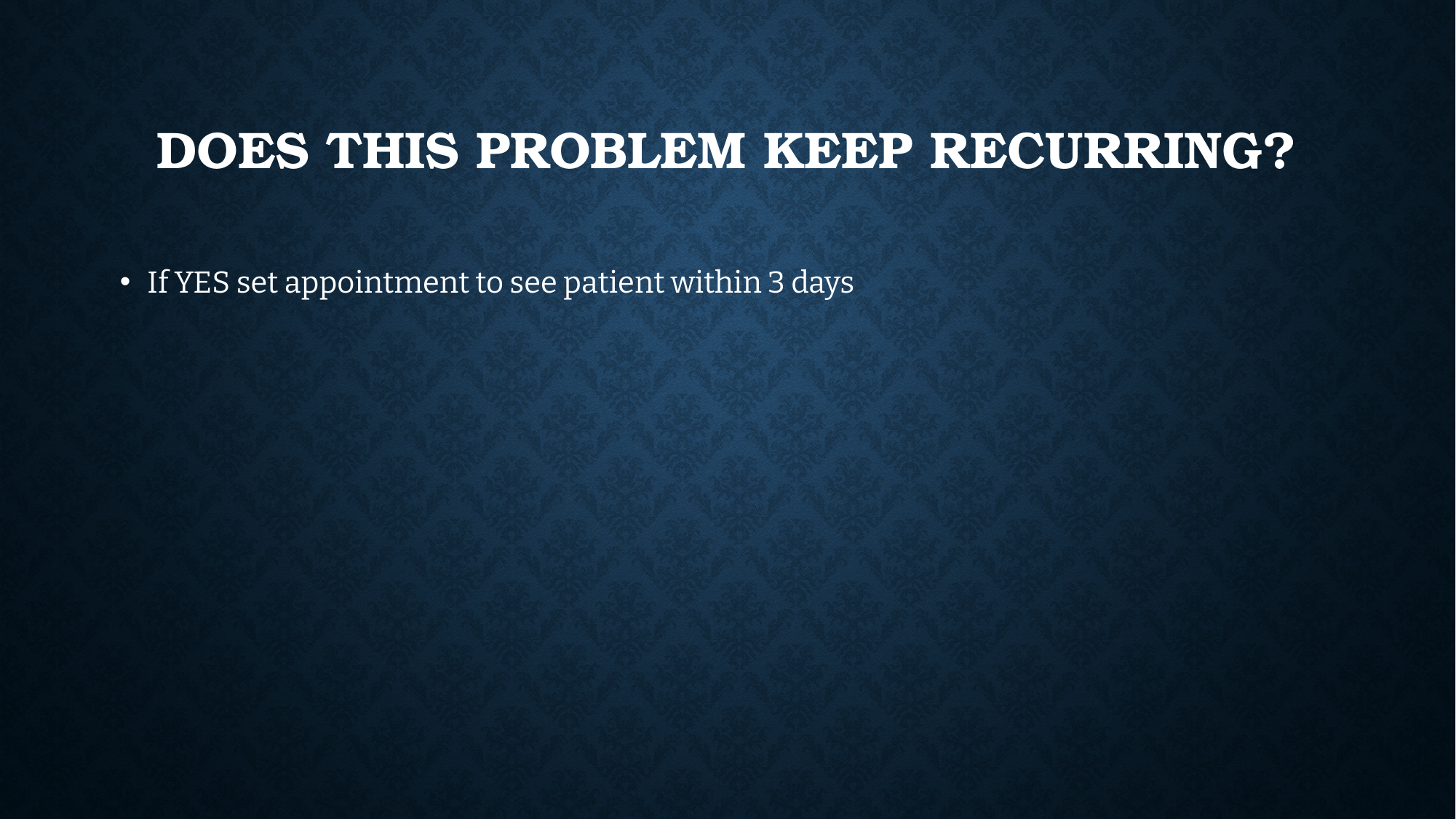

# Does this problem keep recurring?
If YES set appointment to see patient within 3 days